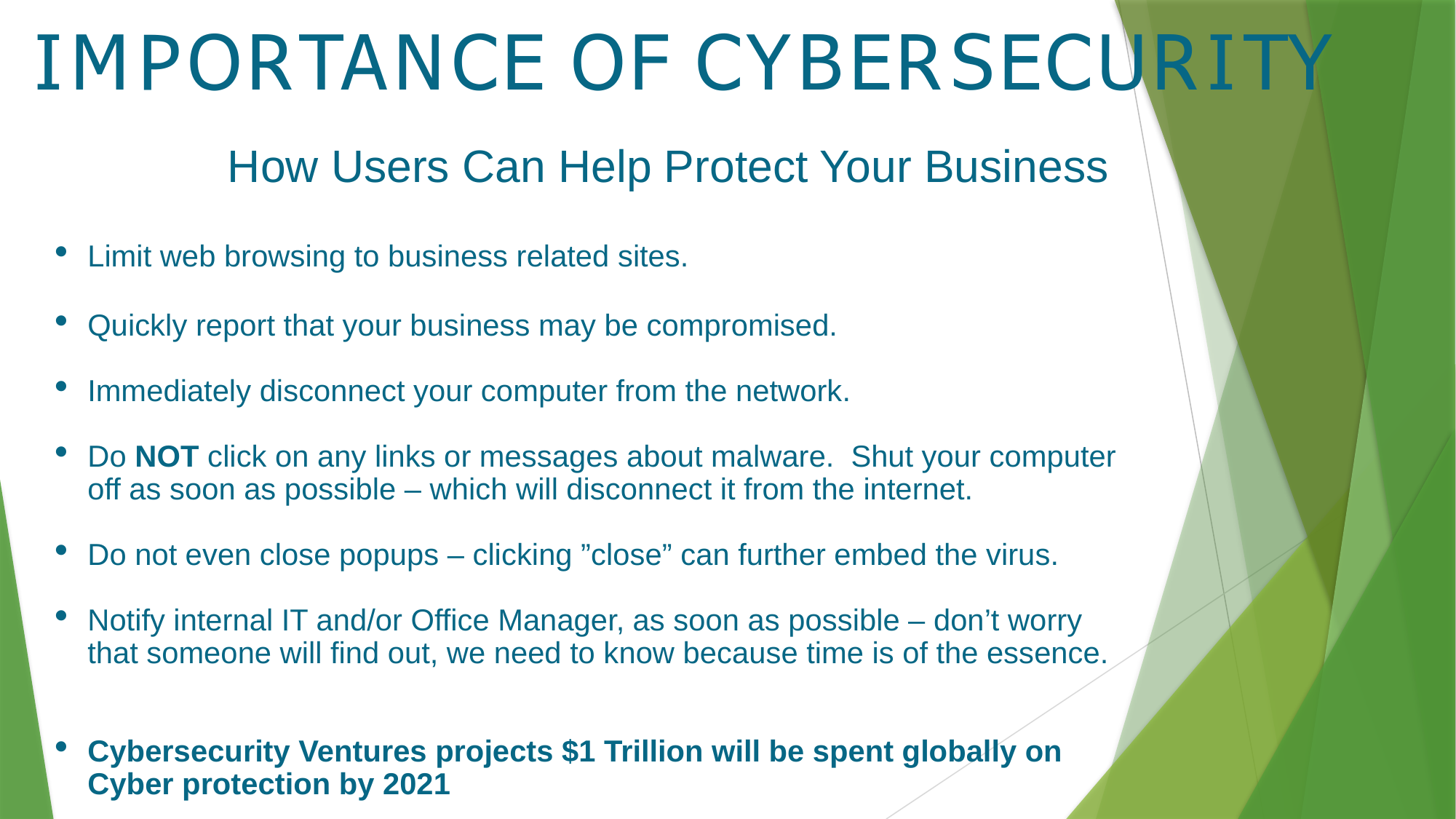

Importance of Cybersecurity
How Users Can Help Protect Your Business
Limit web browsing to business related sites.
Quickly report that your business may be compromised.
Immediately disconnect your computer from the network.
Do NOT click on any links or messages about malware.  Shut your computer off as soon as possible – which will disconnect it from the internet.
Do not even close popups – clicking ”close” can further embed the virus.
Notify internal IT and/or Office Manager, as soon as possible – don’t worry that someone will find out, we need to know because time is of the essence.

Cybersecurity Ventures projects $1 Trillion will be spent globally on Cyber protection by 2021